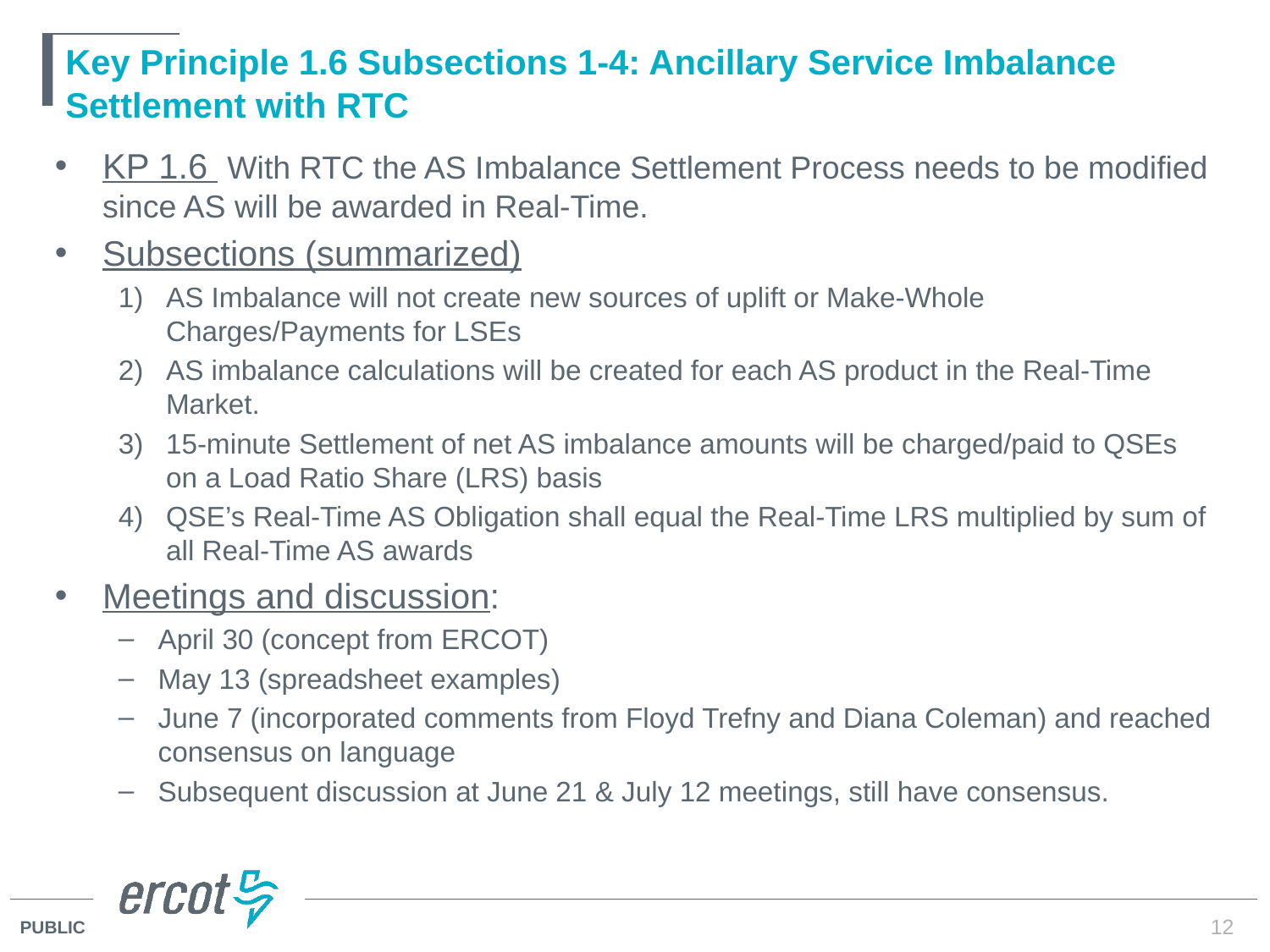

# Key Principle 1.6 Subsections 1-4: Ancillary Service Imbalance Settlement with RTC
KP 1.6  With RTC the AS Imbalance Settlement Process needs to be modified since AS will be awarded in Real-Time.
Subsections (summarized)
AS Imbalance will not create new sources of uplift or Make-Whole Charges/Payments for LSEs
AS imbalance calculations will be created for each AS product in the Real-Time Market.
15-minute Settlement of net AS imbalance amounts will be charged/paid to QSEs on a Load Ratio Share (LRS) basis
QSE’s Real-Time AS Obligation shall equal the Real-Time LRS multiplied by sum of all Real-Time AS awards
Meetings and discussion:
April 30 (concept from ERCOT)
May 13 (spreadsheet examples)
June 7 (incorporated comments from Floyd Trefny and Diana Coleman) and reached consensus on language
Subsequent discussion at June 21 & July 12 meetings, still have consensus.

12